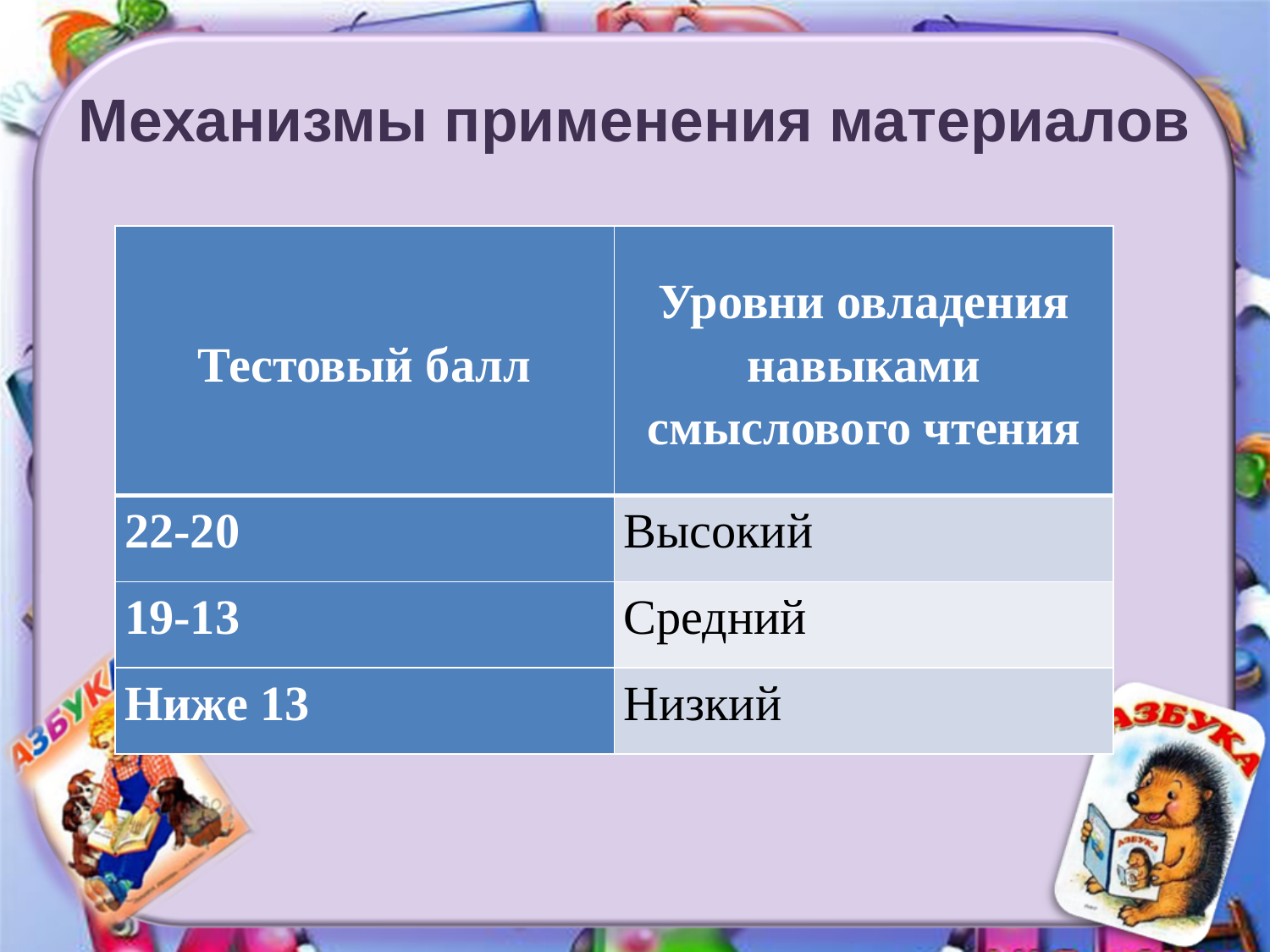

# Механизмы применения материалов
| Тестовый балл | Уровни овладения навыками смыслового чтения |
| --- | --- |
| 22-20 | Высокий |
| 19-13 | Средний |
| Ниже 13 | Низкий |